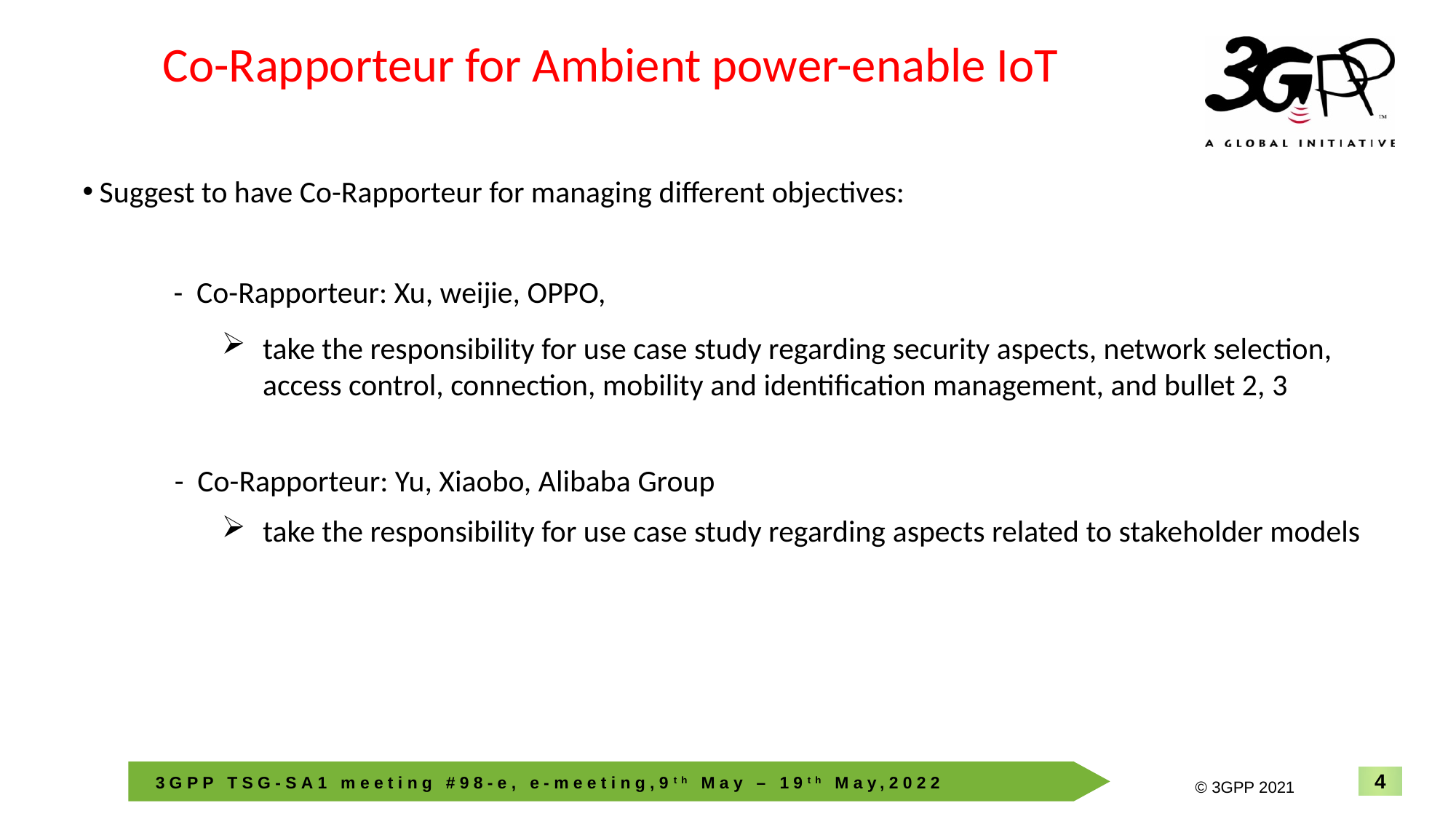

# Co-Rapporteur for Ambient power-enable IoT
Suggest to have Co-Rapporteur for managing different objectives:
-  Co-Rapporteur: Xu, weijie, OPPO,
take the responsibility for use case study regarding security aspects, network selection, access control, connection, mobility and identification management, and bullet 2, 3
-  Co-Rapporteur: Yu, Xiaobo, Alibaba Group
take the responsibility for use case study regarding aspects related to stakeholder models